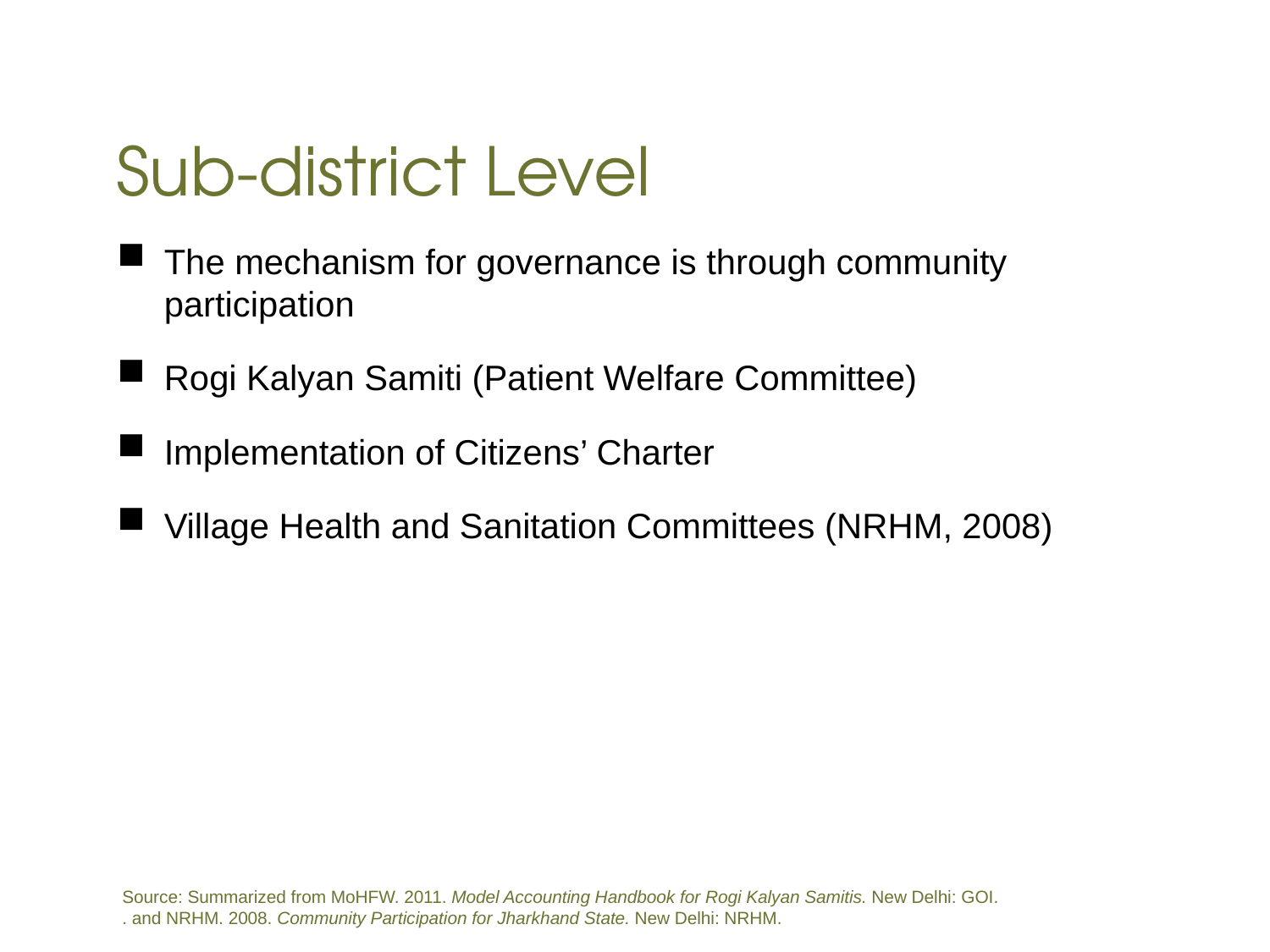

# Sub-district Level
The mechanism for governance is through community participation
Rogi Kalyan Samiti (Patient Welfare Committee)
Implementation of Citizens’ Charter
Village Health and Sanitation Committees (NRHM, 2008)

Source: Summarized from MoHFW. 2011. Model Accounting Handbook for Rogi Kalyan Samitis. New Delhi: GOI.
. and NRHM. 2008. Community Participation for Jharkhand State. New Delhi: NRHM.